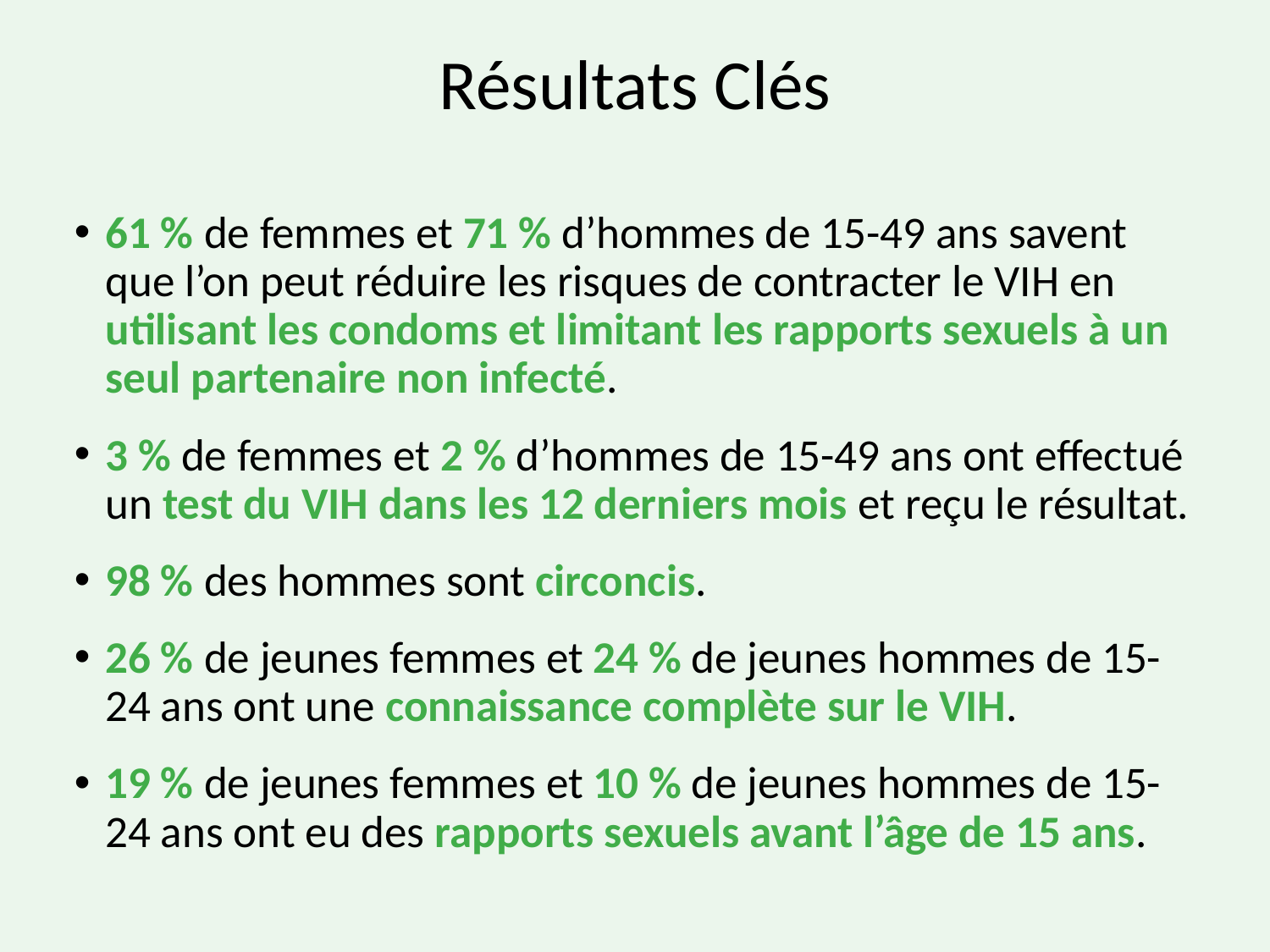

# Résultats Clés
61 % de femmes et 71 % d’hommes de 15-49 ans savent que l’on peut réduire les risques de contracter le VIH en utilisant les condoms et limitant les rapports sexuels à un seul partenaire non infecté.
3 % de femmes et 2 % d’hommes de 15-49 ans ont effectué un test du VIH dans les 12 derniers mois et reçu le résultat.
98 % des hommes sont circoncis.
26 % de jeunes femmes et 24 % de jeunes hommes de 15-24 ans ont une connaissance complète sur le VIH.
19 % de jeunes femmes et 10 % de jeunes hommes de 15-24 ans ont eu des rapports sexuels avant l’âge de 15 ans.